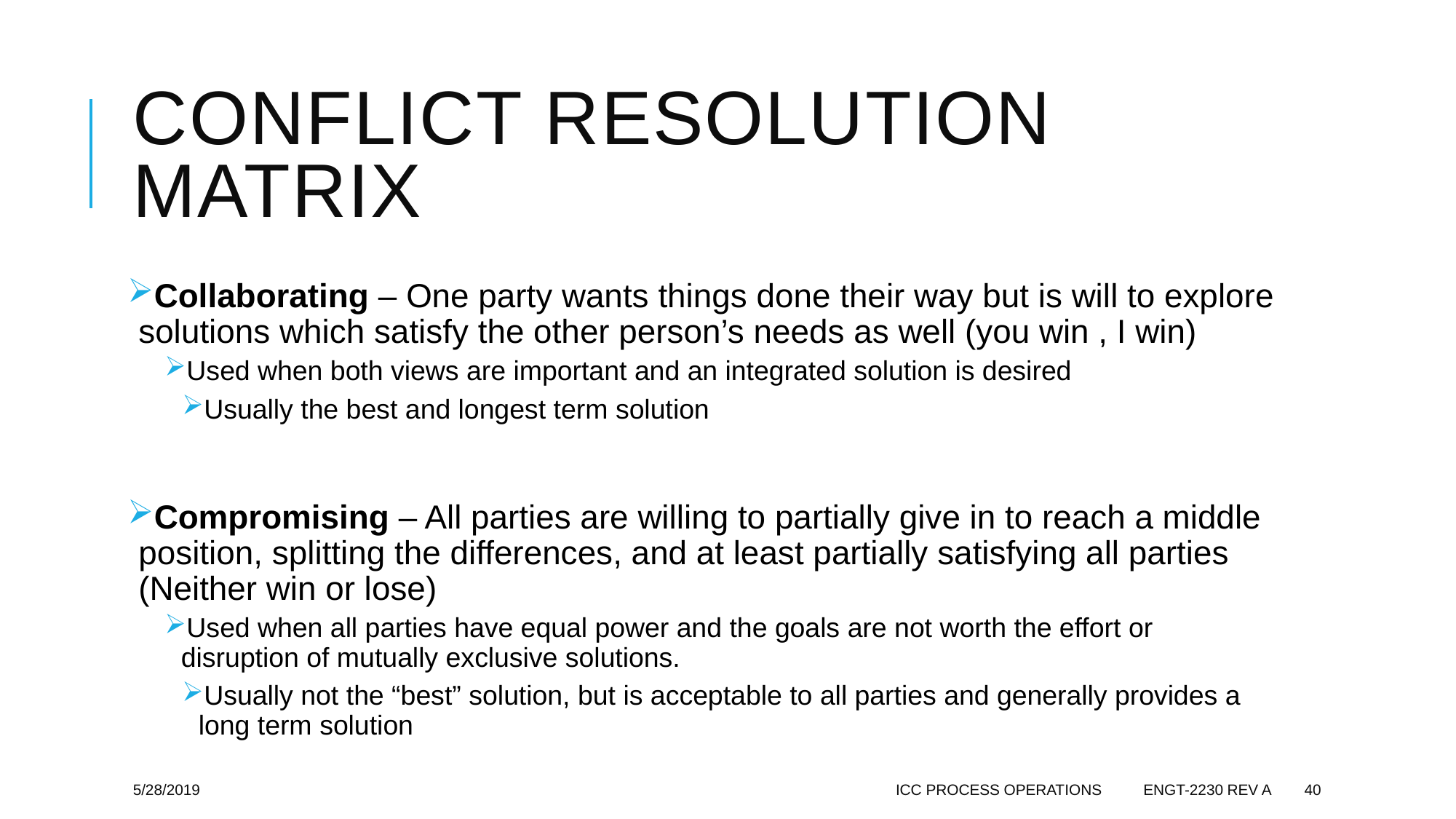

# Conflict Resolution Matrix
Collaborating – One party wants things done their way but is will to explore solutions which satisfy the other person’s needs as well (you win , I win)
Used when both views are important and an integrated solution is desired
Usually the best and longest term solution

Compromising – All parties are willing to partially give in to reach a middle position, splitting the differences, and at least partially satisfying all parties (Neither win or lose)
Used when all parties have equal power and the goals are not worth the effort or disruption of mutually exclusive solutions.
Usually not the “best” solution, but is acceptable to all parties and generally provides a long term solution

5/28/2019
ICC Process Operations          ENGT-2230 Rev A
40